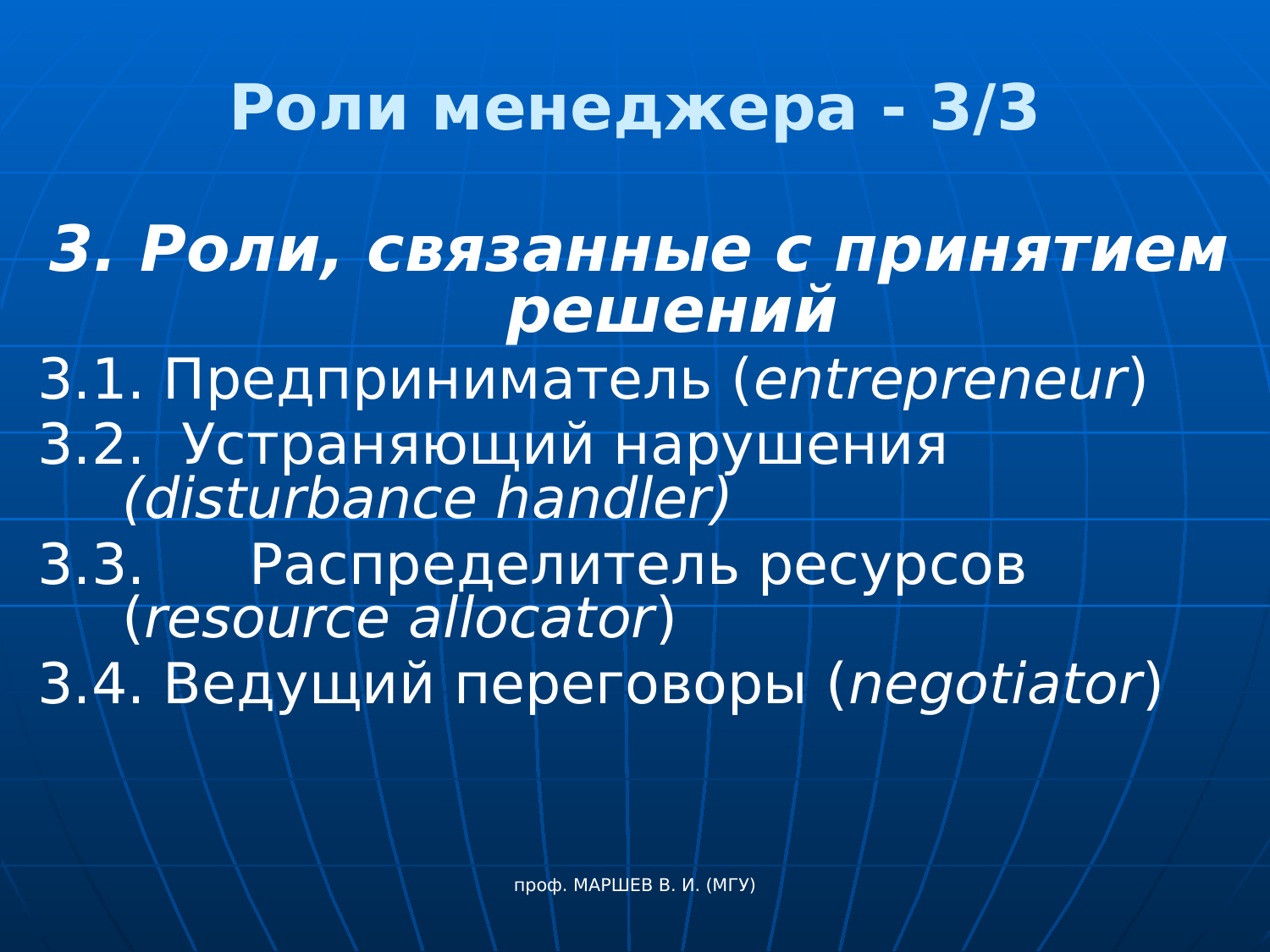

# Роли менеджера - 3/3
3. Роли, связанные с принятием решений
3.1. Предприниматель (entrepreneur)
3.2.  Устраняющий нарушения (disturbance handler)
3.3.	Распределитель ресурсов (resource allocator)
3.4. Ведущий переговоры (negotiator)
проф. МАРШЕВ В. И. (МГУ)